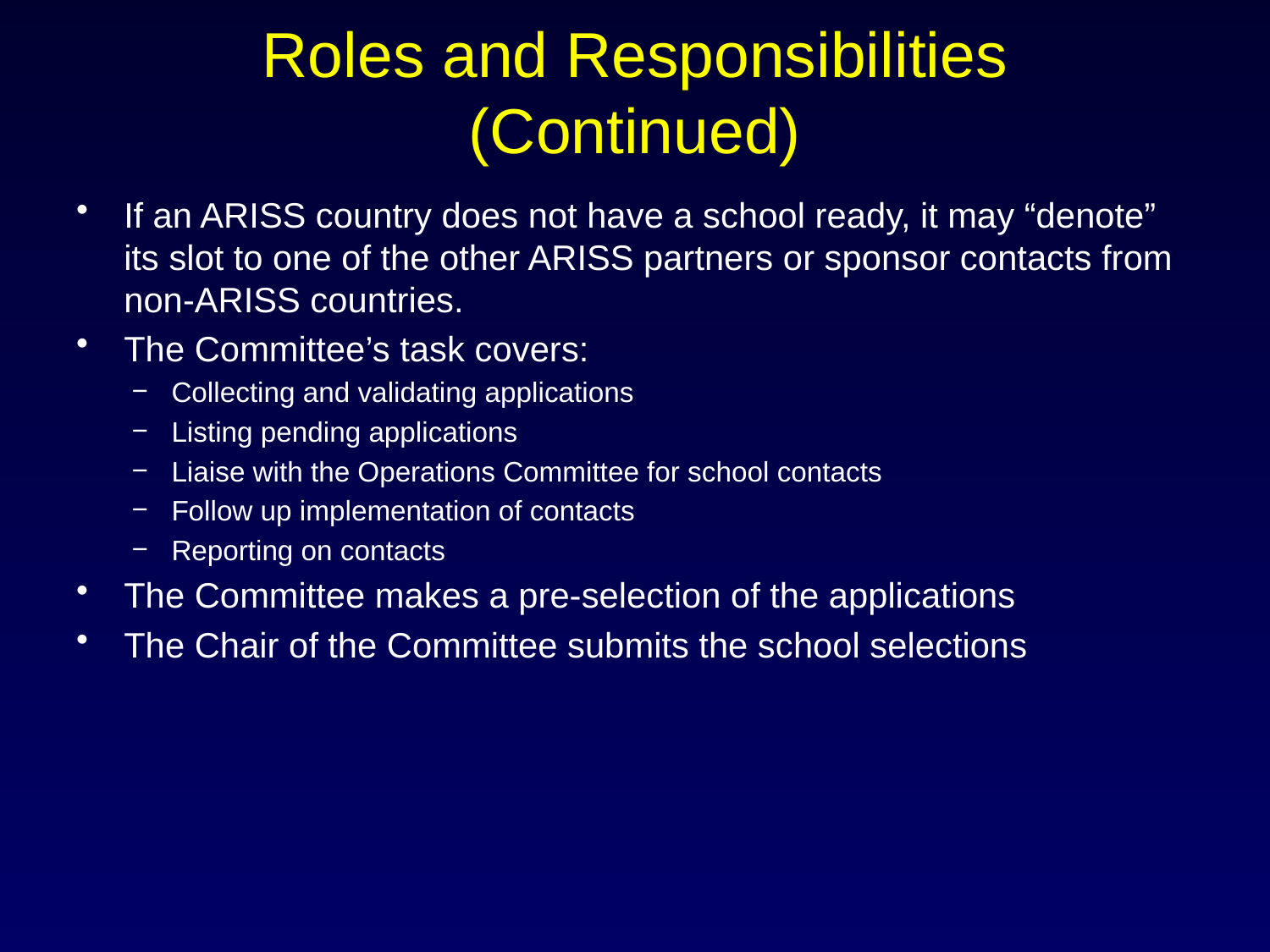

# Roles and Responsibilities (Continued)
If an ARISS country does not have a school ready, it may “denote” its slot to one of the other ARISS partners or sponsor contacts from non-ARISS countries.
The Committee’s task covers:
Collecting and validating applications
Listing pending applications
Liaise with the Operations Committee for school contacts
Follow up implementation of contacts
Reporting on contacts
The Committee makes a pre-selection of the applications
The Chair of the Committee submits the school selections